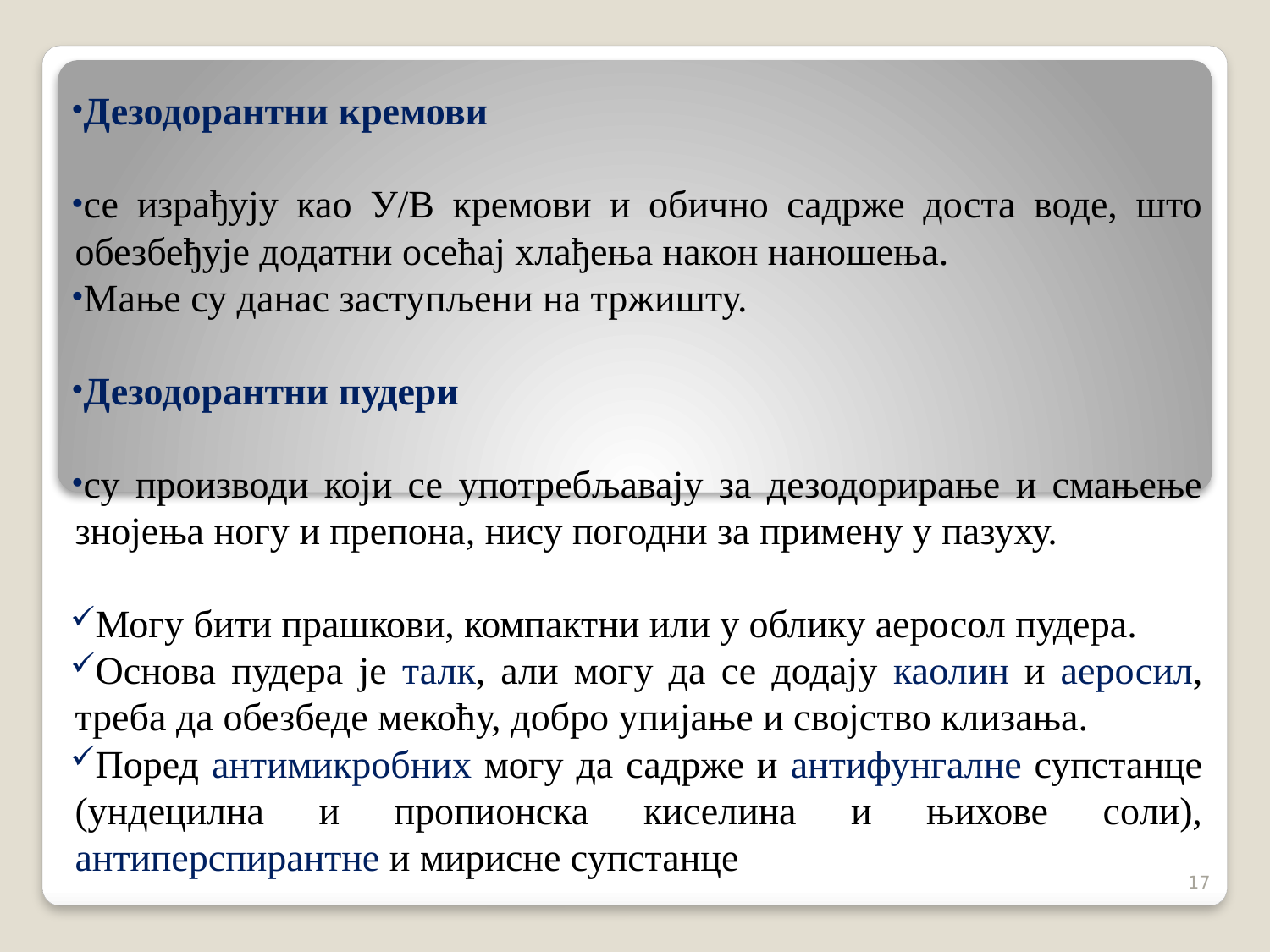

Дезодорантни кремови

се израђују као У/В кремови и обично садрже доста воде, што обезбеђује додатни осећај хлађења након наношења.
Мање су данас заступљени на тржишту.

Дезодорантни пудери

су производи који се употребљавају за дезодорирање и смањење знојења ногу и препона, нису погодни за примену у пазуху.

Могу бити прашкови, компактни или у облику аеросол пудера.
Основа пудера је талк, али могу да се додају каолин и аеросил, треба да обезбеде мекоћу, добро упијање и својство клизања.
Поред антимикробних могу да садрже и антифунгалне супстанце (ундецилна и пропионска киселина и њихове соли), антиперспирантне и мирисне супстанце

17